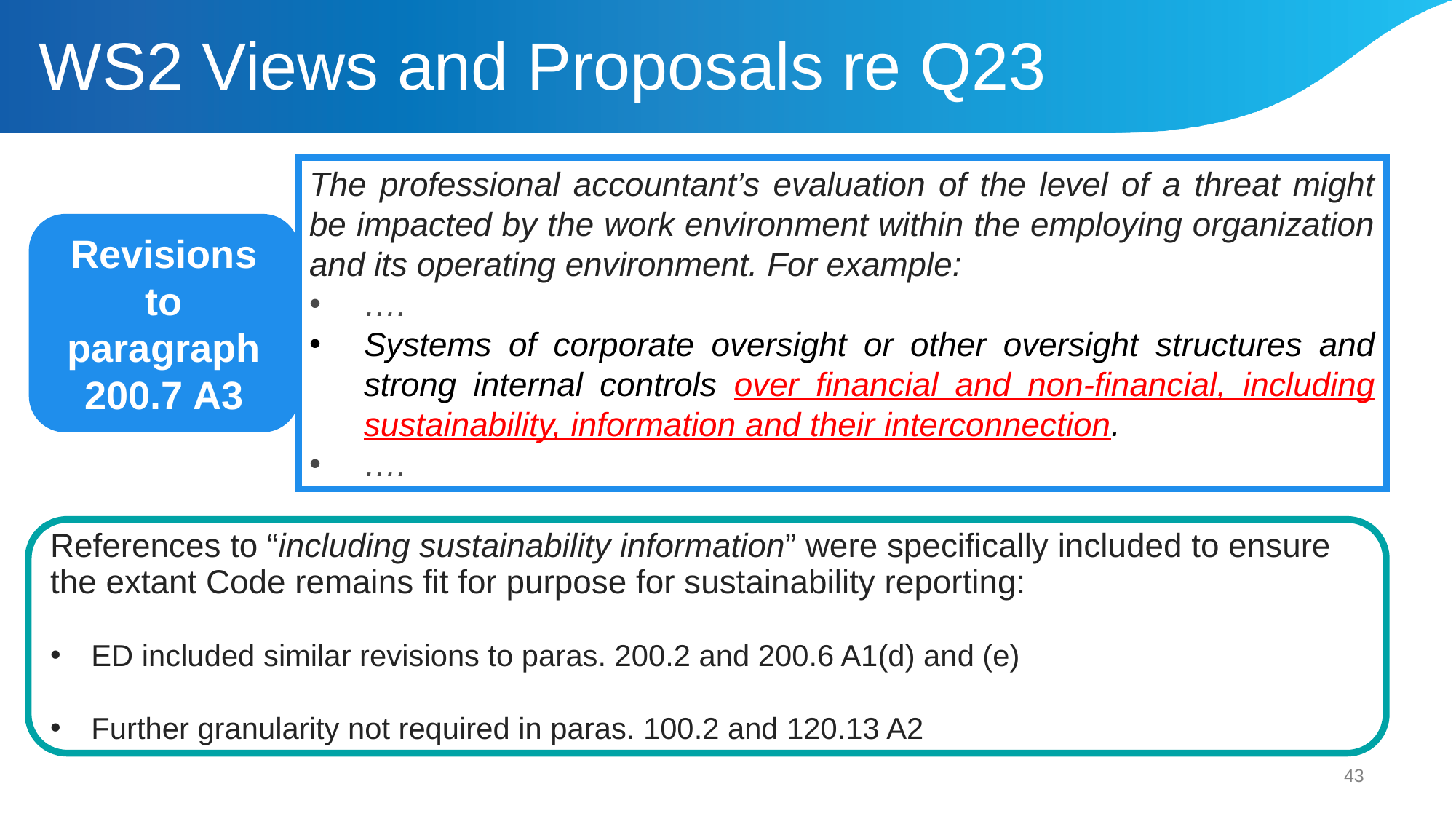

WS2 Views and Proposals re Q23
The professional accountant’s evaluation of the level of a threat might be impacted by the work environment within the employing organization and its operating environment. For example:
….
Systems of corporate oversight or other oversight structures and strong internal controls over financial and non-financial, including sustainability, information and their interconnection.
….
Revisions to paragraph 200.7 A3
References to “including sustainability information” were specifically included to ensure the extant Code remains fit for purpose for sustainability reporting:
ED included similar revisions to paras. 200.2 and 200.6 A1(d) and (e)
Further granularity not required in paras. 100.2 and 120.13 A2
43